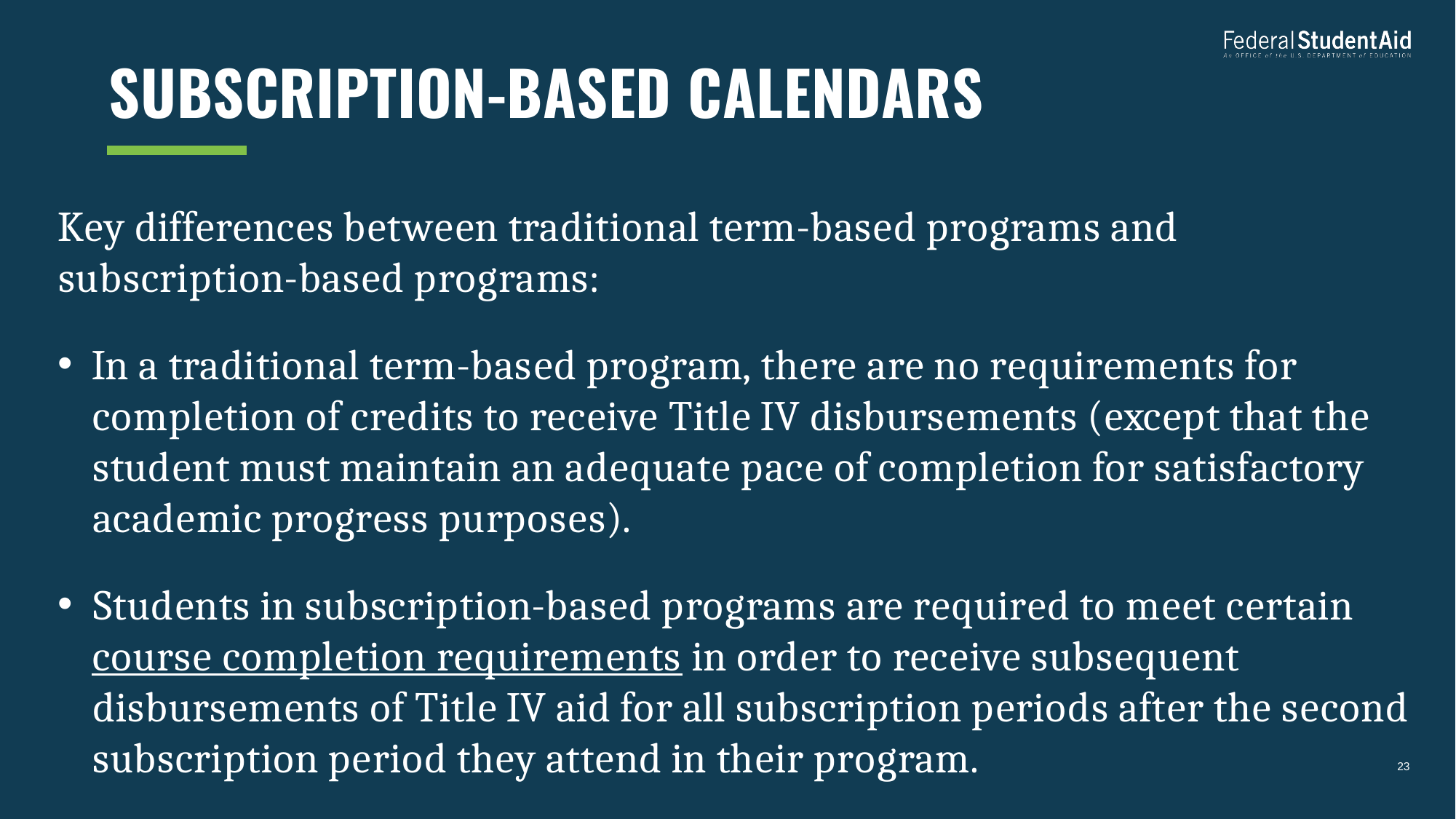

# Subscription-based CALENDARS
Key differences between traditional term-based programs and subscription-based programs:

In a traditional term-based program, there are no requirements for completion of credits to receive Title IV disbursements (except that the student must maintain an adequate pace of completion for satisfactory academic progress purposes).

Students in subscription-based programs are required to meet certain course completion requirements in order to receive subsequent disbursements of Title IV aid for all subscription periods after the second subscription period they attend in their program.
23